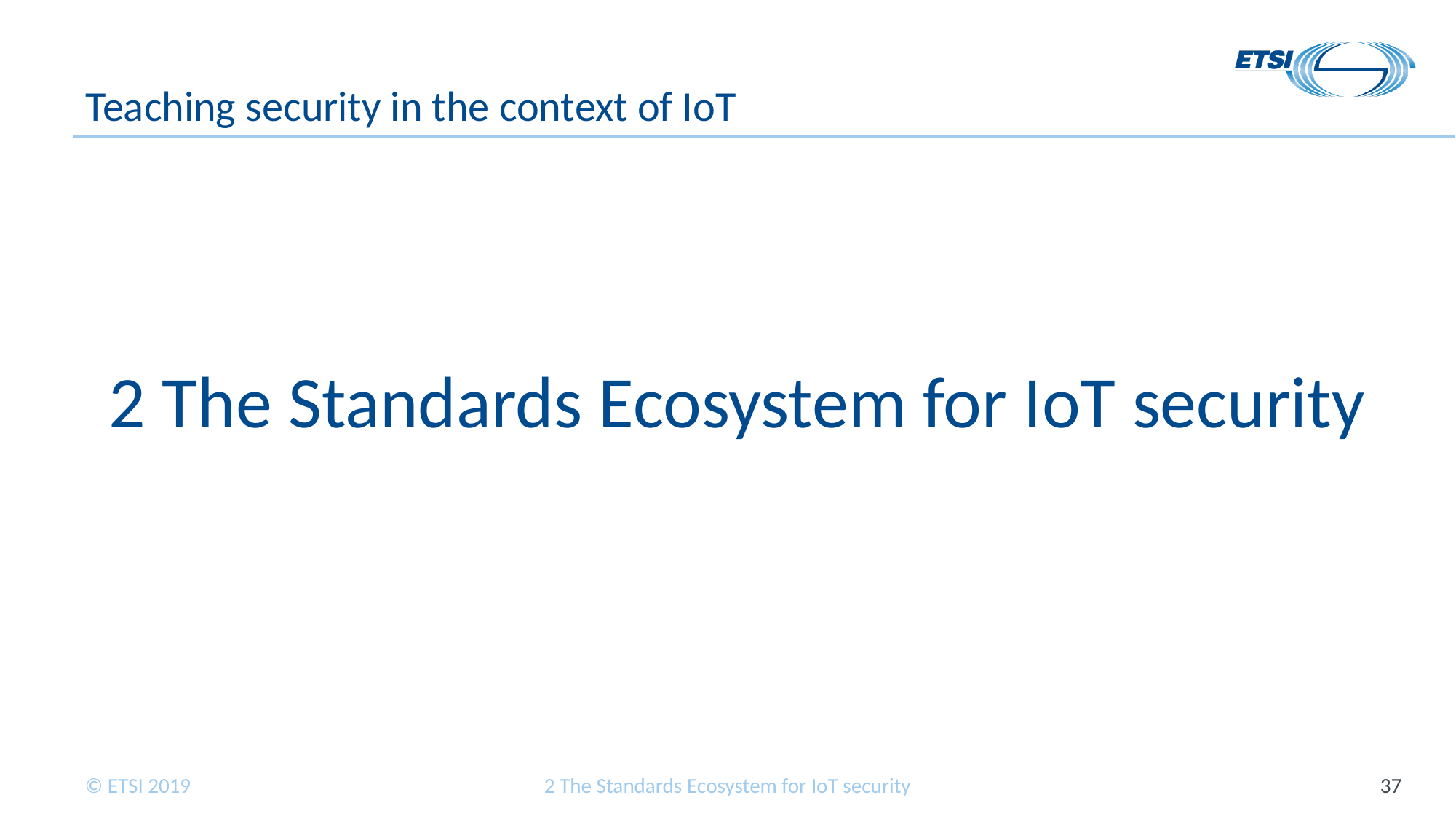

# Teaching security in the context of IoT
2 The Standards Ecosystem for IoT security
2 The Standards Ecosystem for IoT security